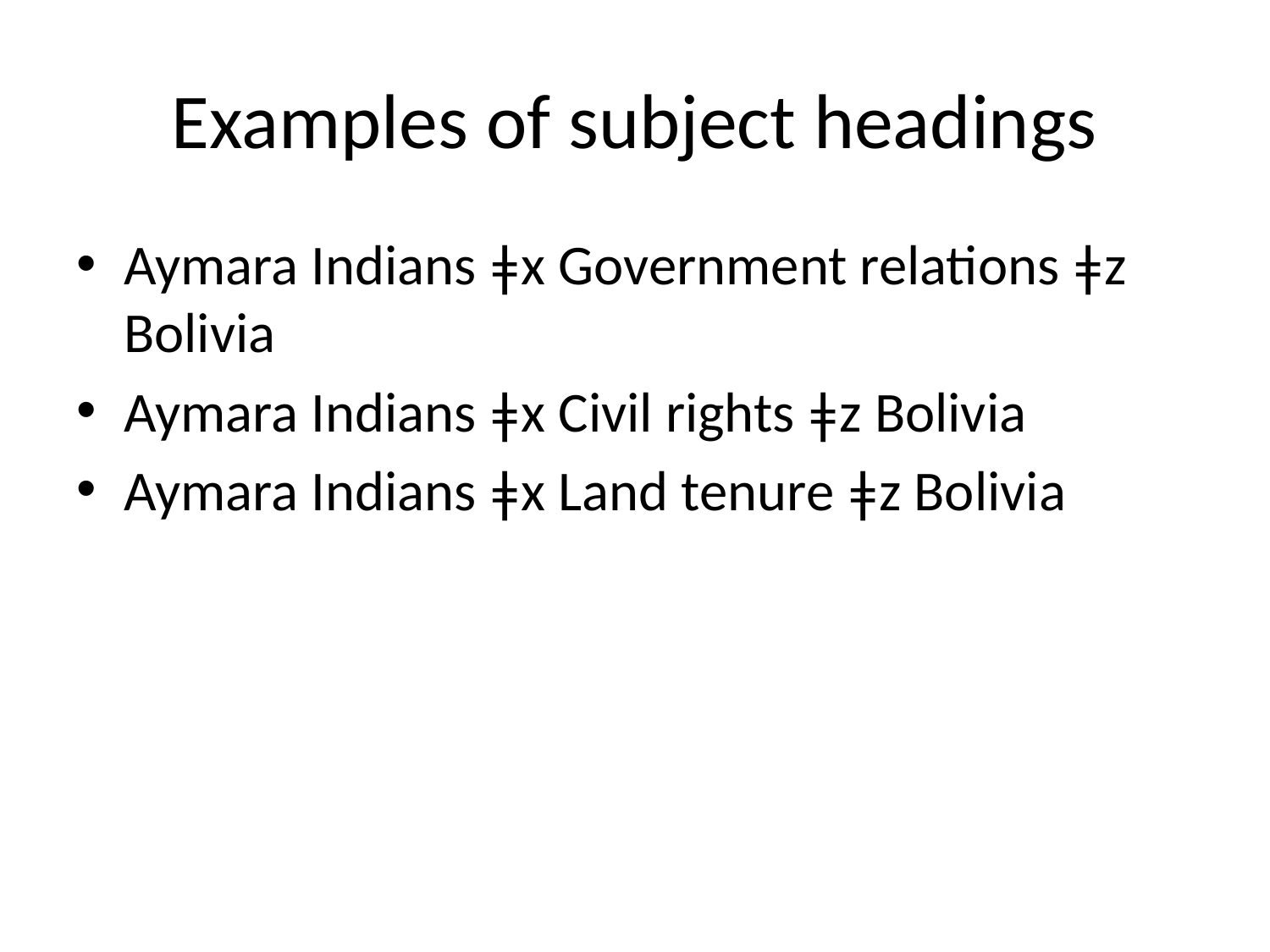

# Examples of subject headings
Aymara Indians ǂx Government relations ǂz Bolivia
Aymara Indians ǂx Civil rights ǂz Bolivia
Aymara Indians ǂx Land tenure ǂz Bolivia